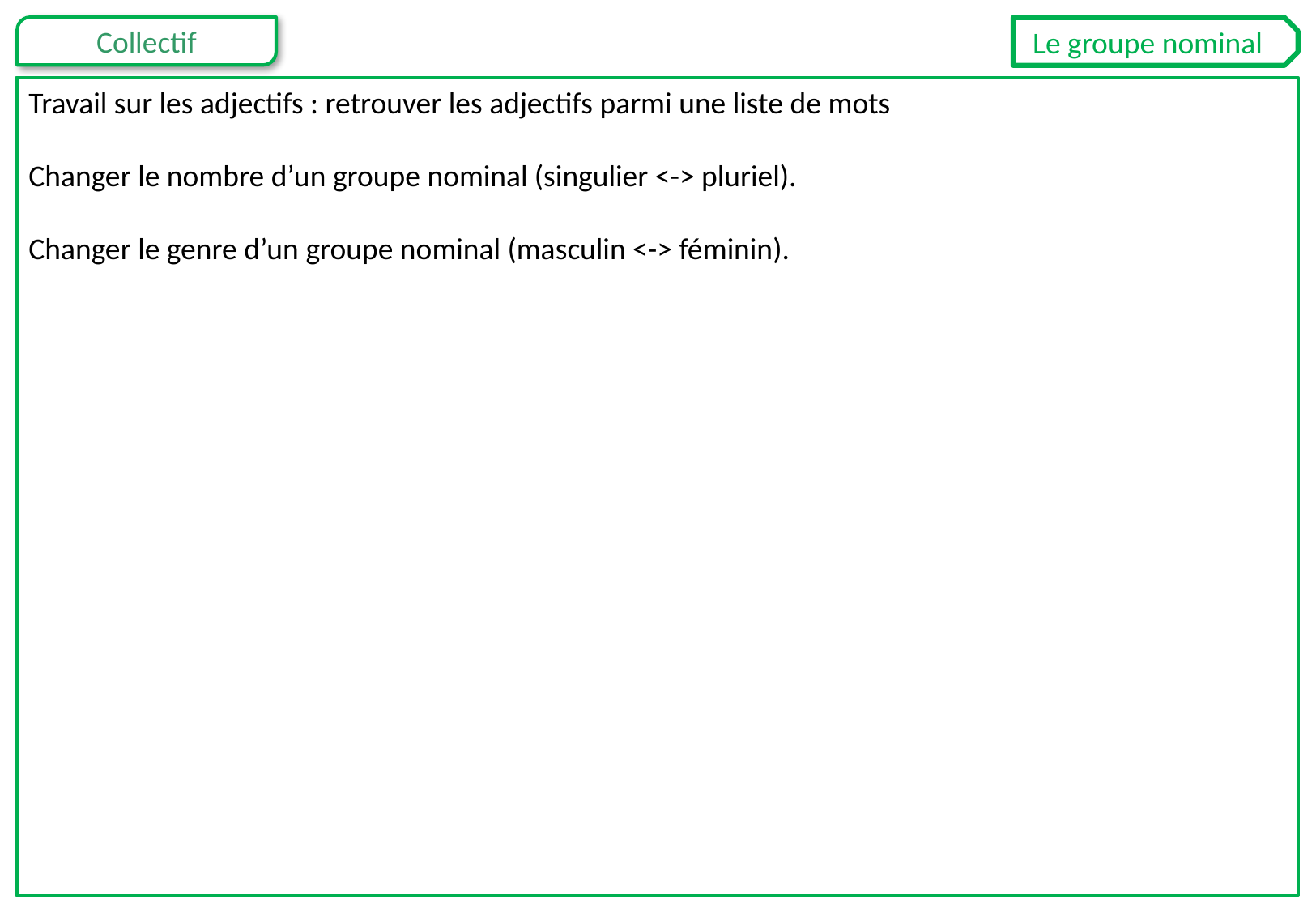

Le groupe nominal
Travail sur les adjectifs : retrouver les adjectifs parmi une liste de mots

Changer le nombre d’un groupe nominal (singulier <-> pluriel).

Changer le genre d’un groupe nominal (masculin <-> féminin).